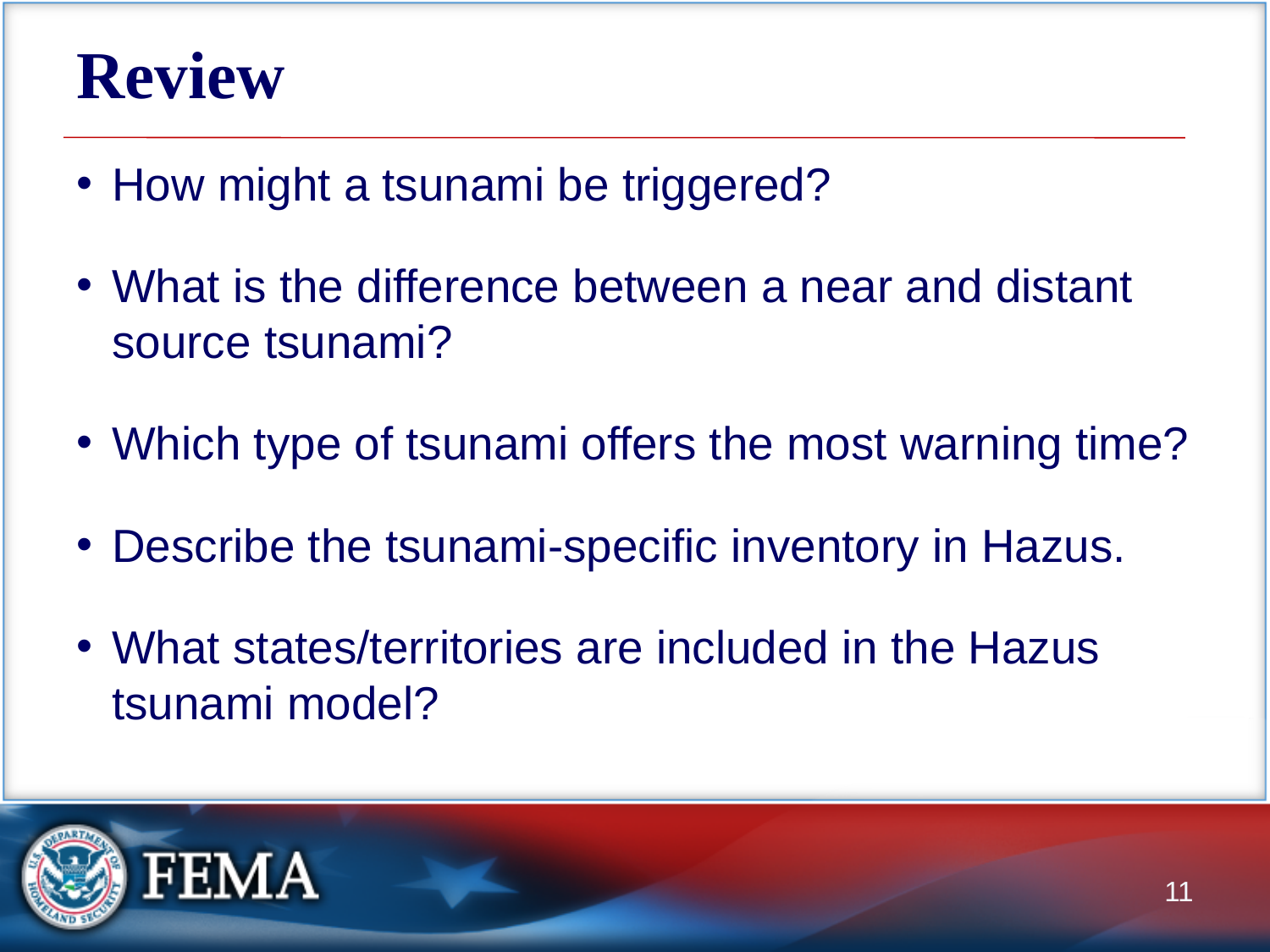

# Review
How might a tsunami be triggered?
What is the difference between a near and distant source tsunami?
Which type of tsunami offers the most warning time?
Describe the tsunami-specific inventory in Hazus.
What states/territories are included in the Hazus tsunami model?
11